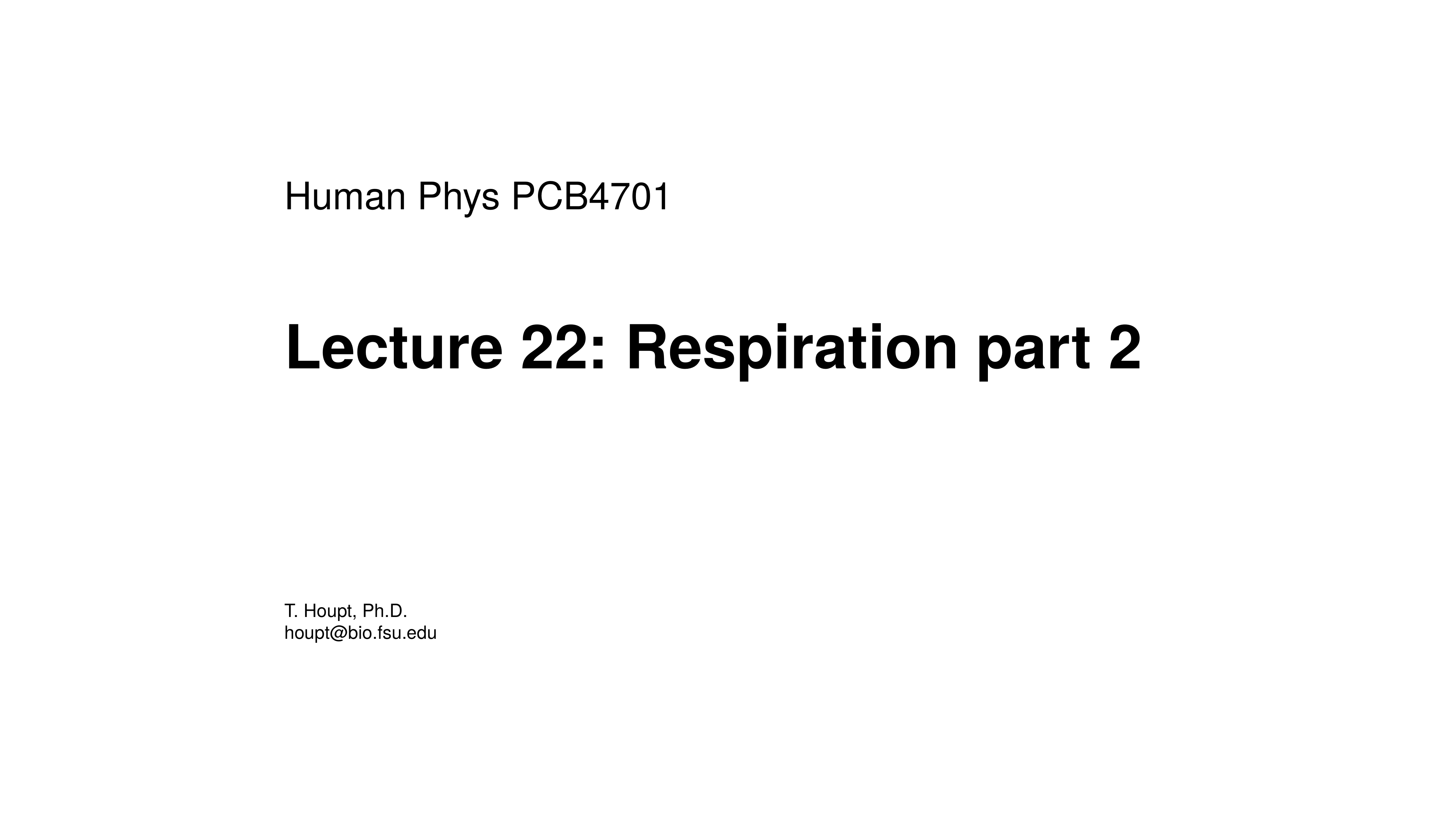

Human Phys PCB4701

Lecture 22: Respiration part 2

T. Houpt, Ph.D.
houpt@bio.fsu.edu